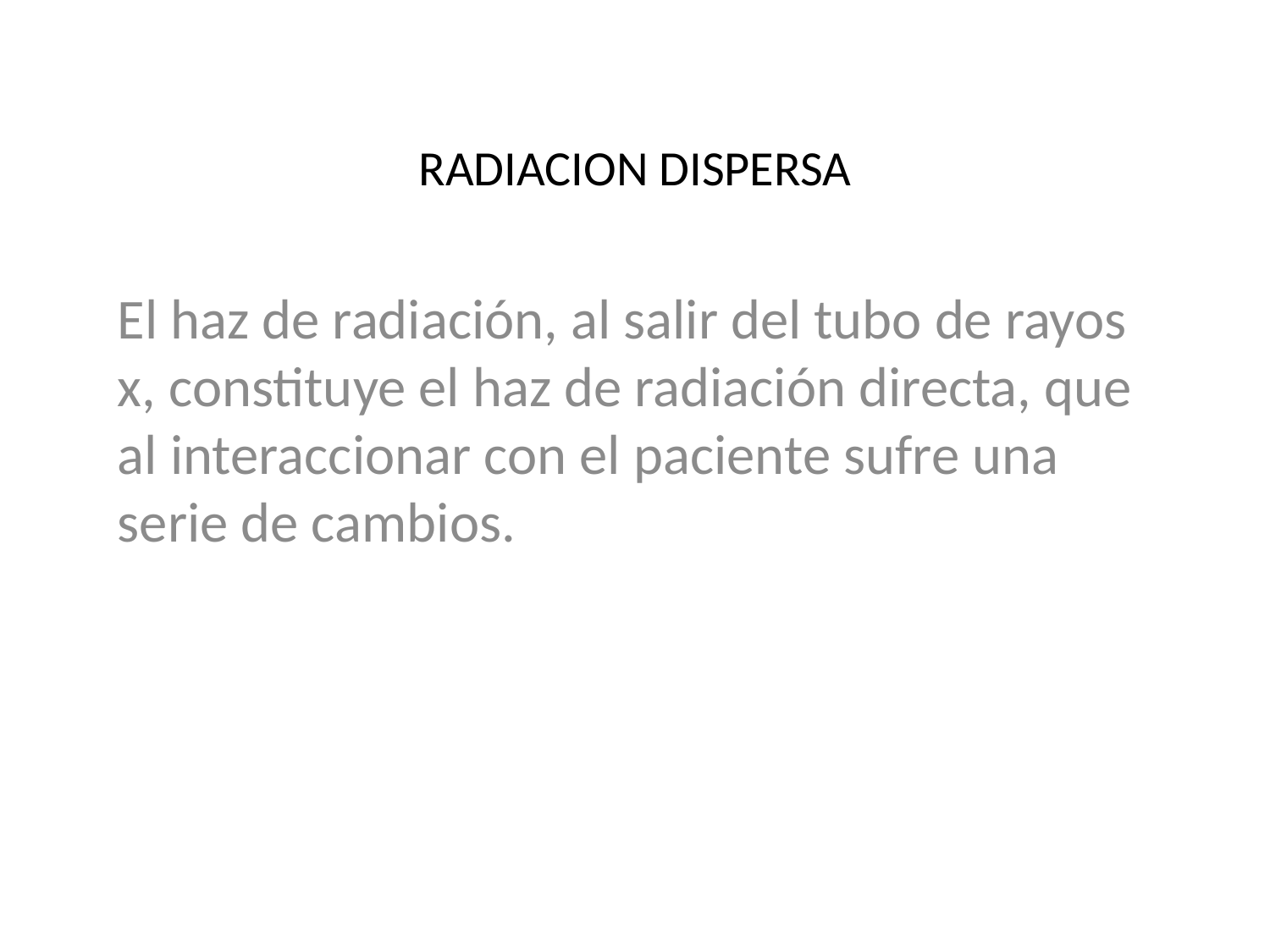

# RADIACION DISPERSA
El haz de radiación, al salir del tubo de rayos x, constituye el haz de radiación directa, que al interaccionar con el paciente sufre una serie de cambios.